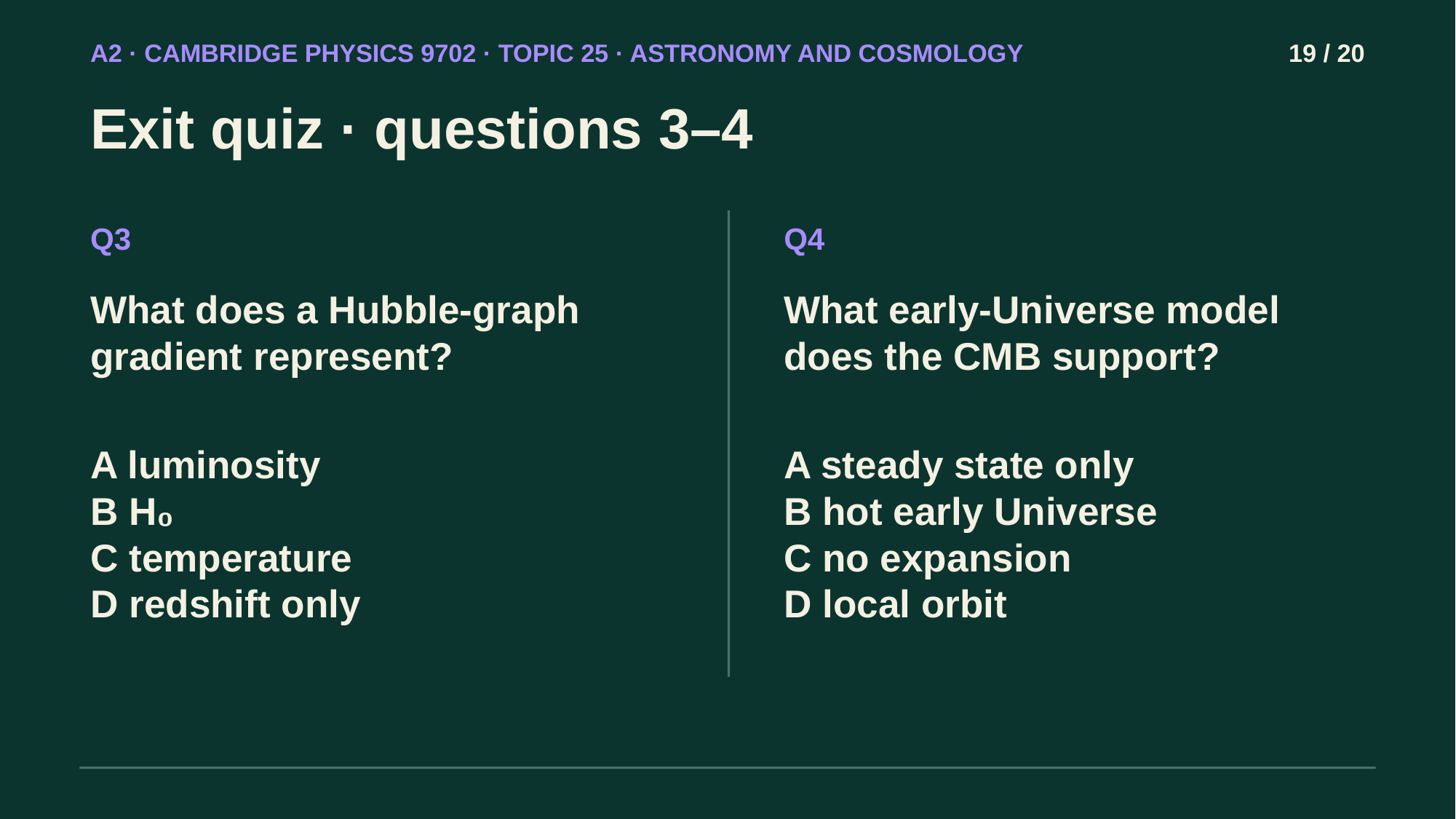

A2 · CAMBRIDGE PHYSICS 9702 · TOPIC 25 · ASTRONOMY AND COSMOLOGY
19 / 20
Exit quiz · questions 3–4

Q3
Q4
What does a Hubble-graph gradient represent?
What early-Universe model does the CMB support?
A luminosity
B H₀
C temperature
D redshift only
A steady state only
B hot early Universe
C no expansion
D local orbit